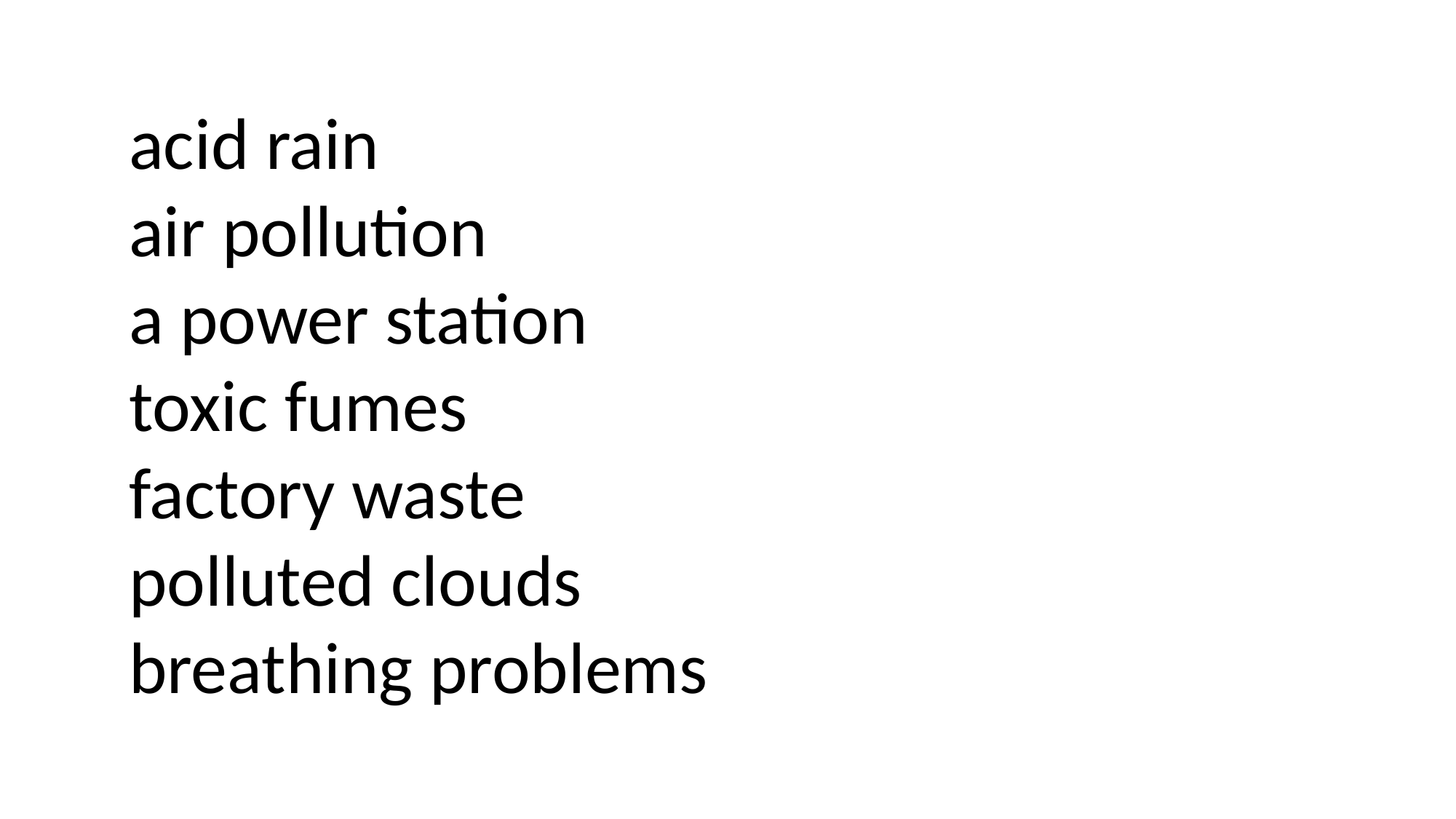

acid rain
air pollution
a power station
toxic fumes
factory waste
polluted clouds
breathing problems